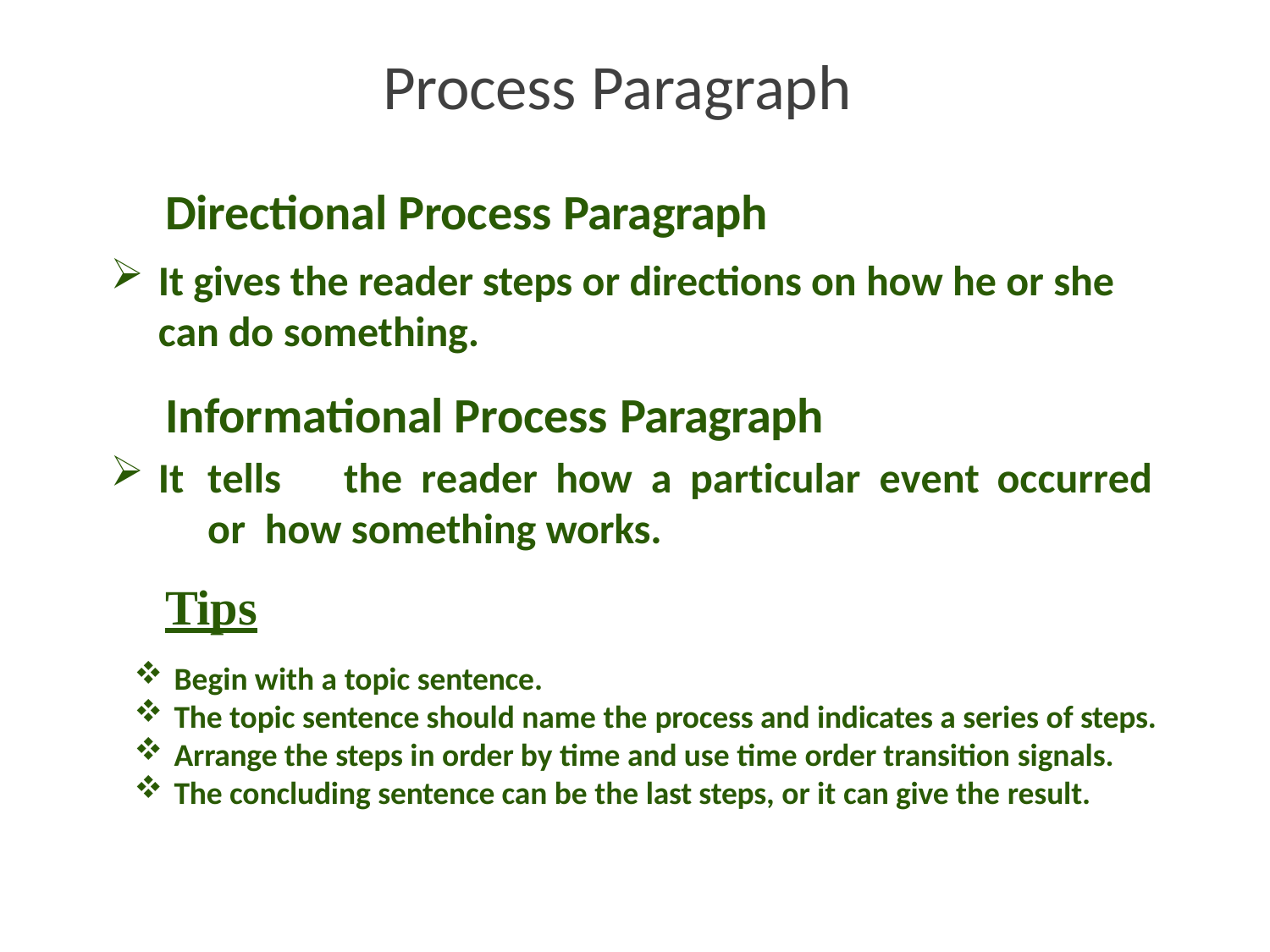

Directional Process Paragraph
It gives the reader steps or directions on how he or she  can do something.
Informational Process Paragraph
It	tells	the	reader	how	a	particular	event	occurred	or  how something works.
Tips
Begin with a topic sentence.
The topic sentence should name the process and indicates a series of steps.
Arrange the steps in order by time and use time order transition signals.
The concluding sentence can be the last steps, or it can give the result.
# Process Paragraph